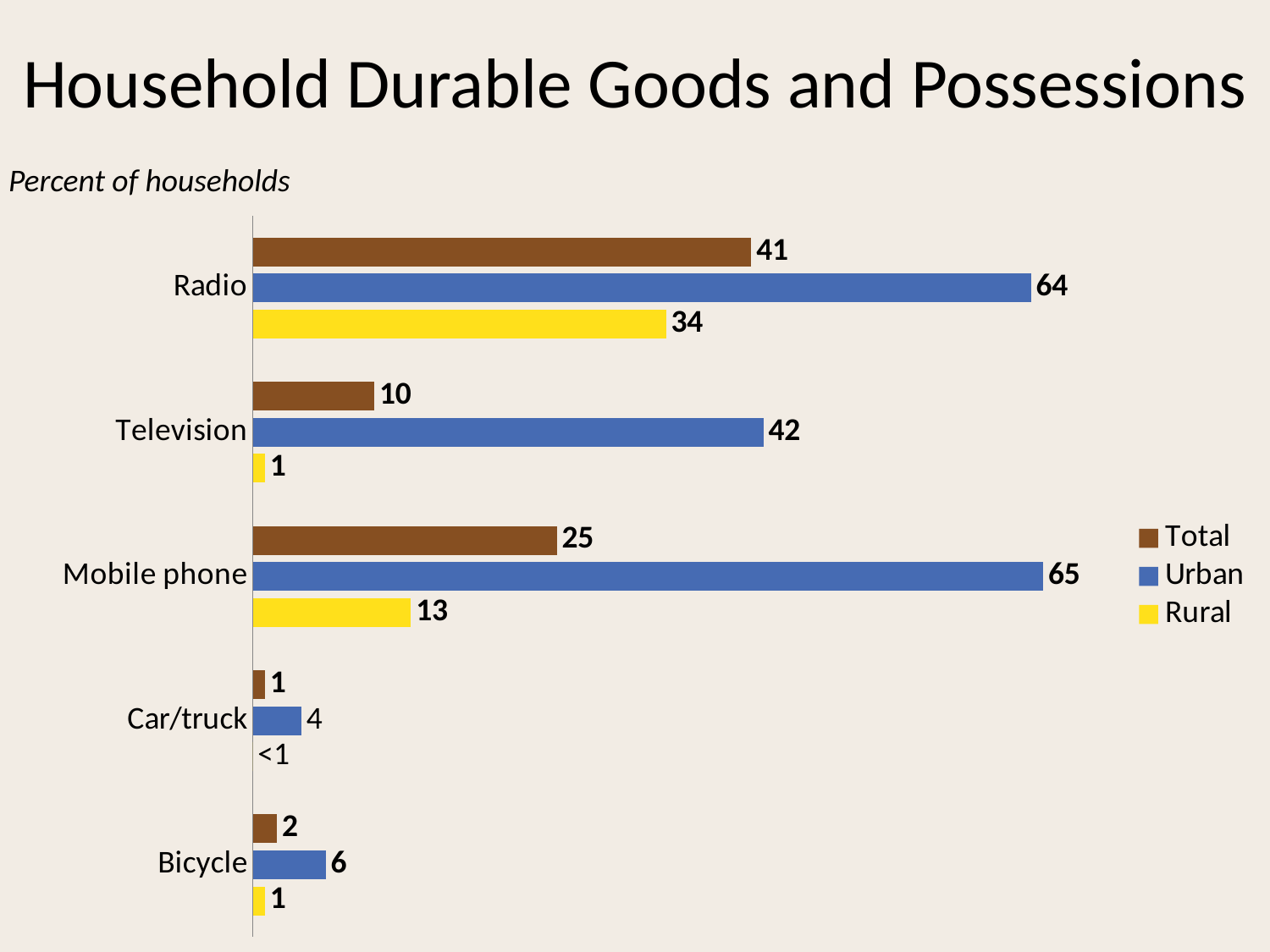

# Household Durable Goods and Possessions
Percent of households

### Chart

| Category | Rural | Urban | Total |
|---|---|---|---|
| Bicycle | 1.0 | 6.0 | 2.0 |
| Car/truck | 0.0 | 4.0 | 1.0 |
| Mobile phone | 13.0 | 65.0 | 25.0 |
| Television | 1.0 | 42.0 | 10.0 |
| Radio | 34.0 | 64.0 | 41.0 |